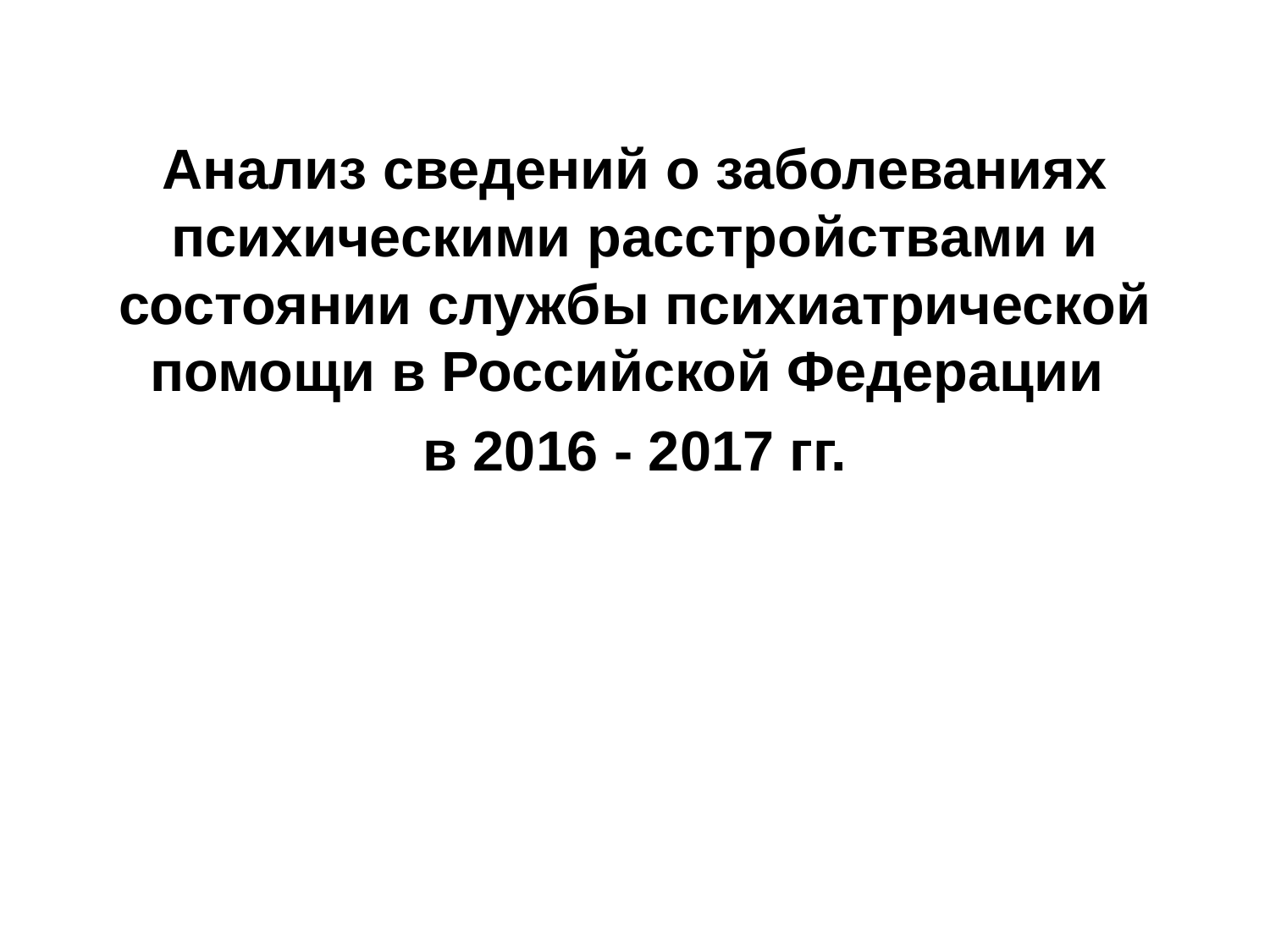

Анализ сведений о заболеваниях психическими расстройствами и состоянии службы психиатрической помощи в Российской Федерации
в 2016 - 2017 гг.

1